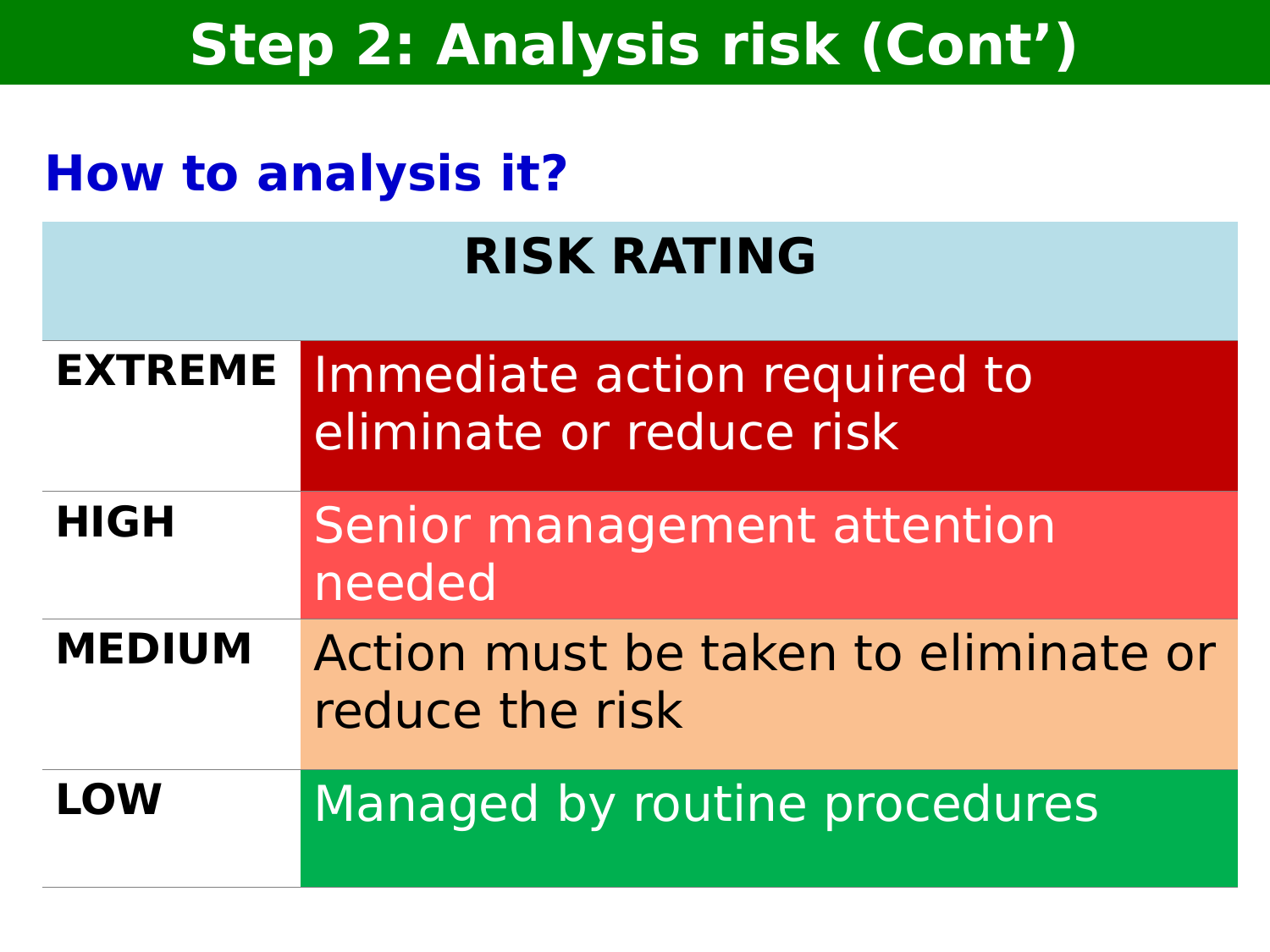

# Step 2: Analysis risk (Cont’)
How to analysis it?
| RISK RATING |  |
| --- | --- |
| EXTREME | Immediate action required to eliminate or reduce risk |
| HIGH | Senior management attention needed |
| MEDIUM | Action must be taken to eliminate or reduce the risk |
| LOW | Managed by routine procedures |